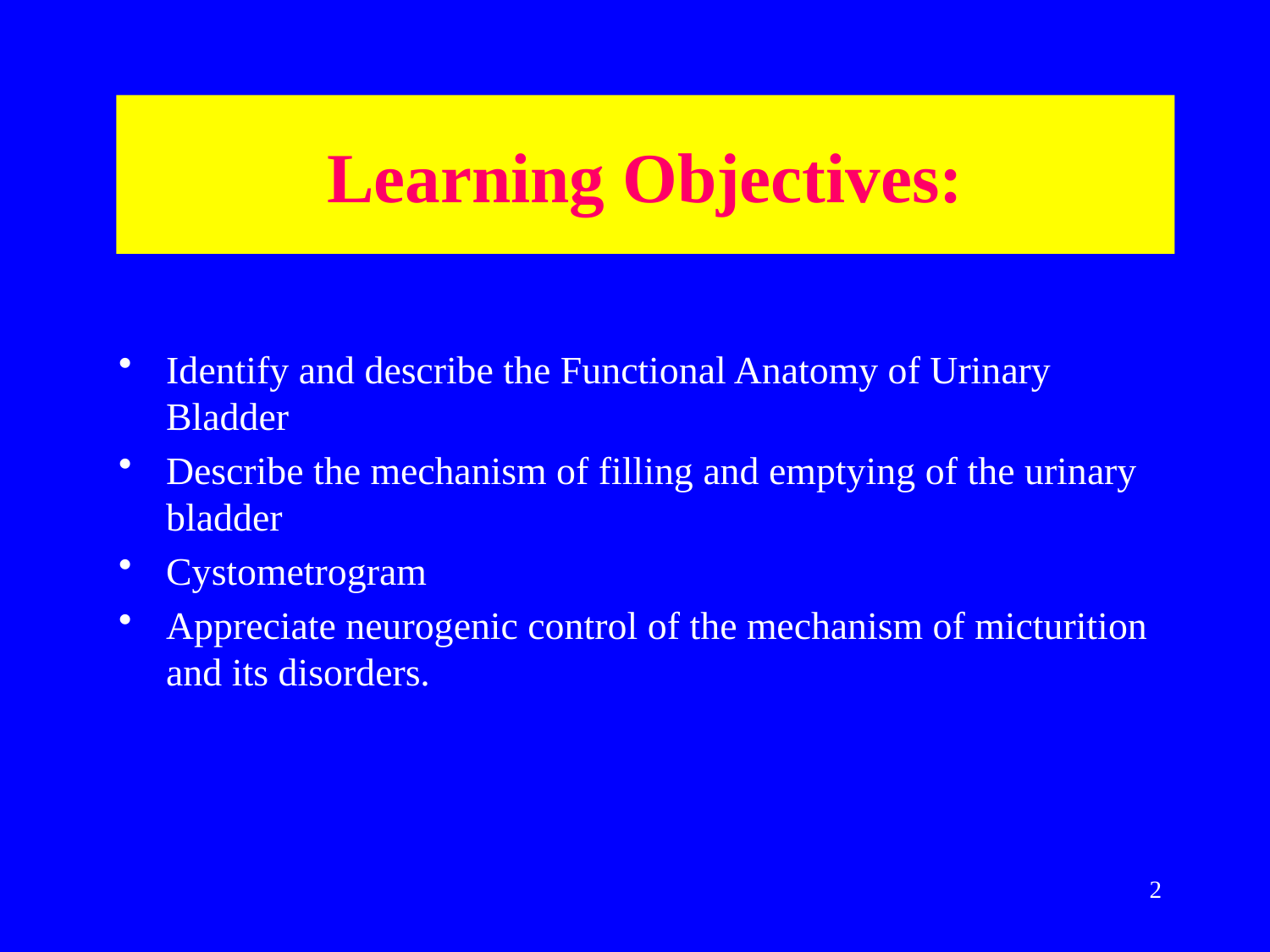

# Learning Objectives:
Identify and describe the Functional Anatomy of Urinary Bladder
Describe the mechanism of filling and emptying of the urinary bladder
Cystometrogram
Appreciate neurogenic control of the mechanism of micturition and its disorders.
2